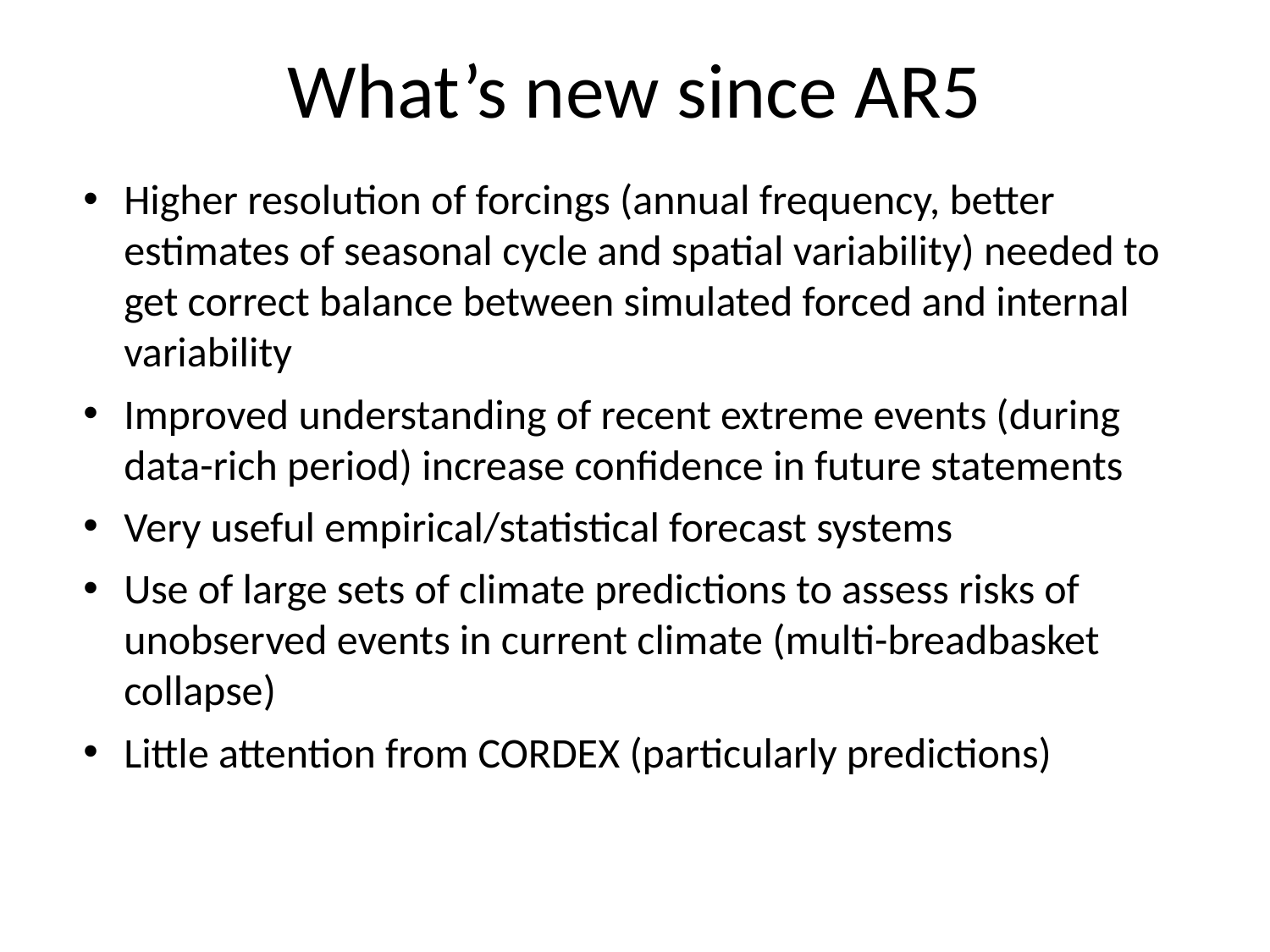

What’s new since AR5
Higher resolution of forcings (annual frequency, better estimates of seasonal cycle and spatial variability) needed to get correct balance between simulated forced and internal variability
Improved understanding of recent extreme events (during data-rich period) increase confidence in future statements
Very useful empirical/statistical forecast systems
Use of large sets of climate predictions to assess risks of unobserved events in current climate (multi-breadbasket collapse)
Little attention from CORDEX (particularly predictions)